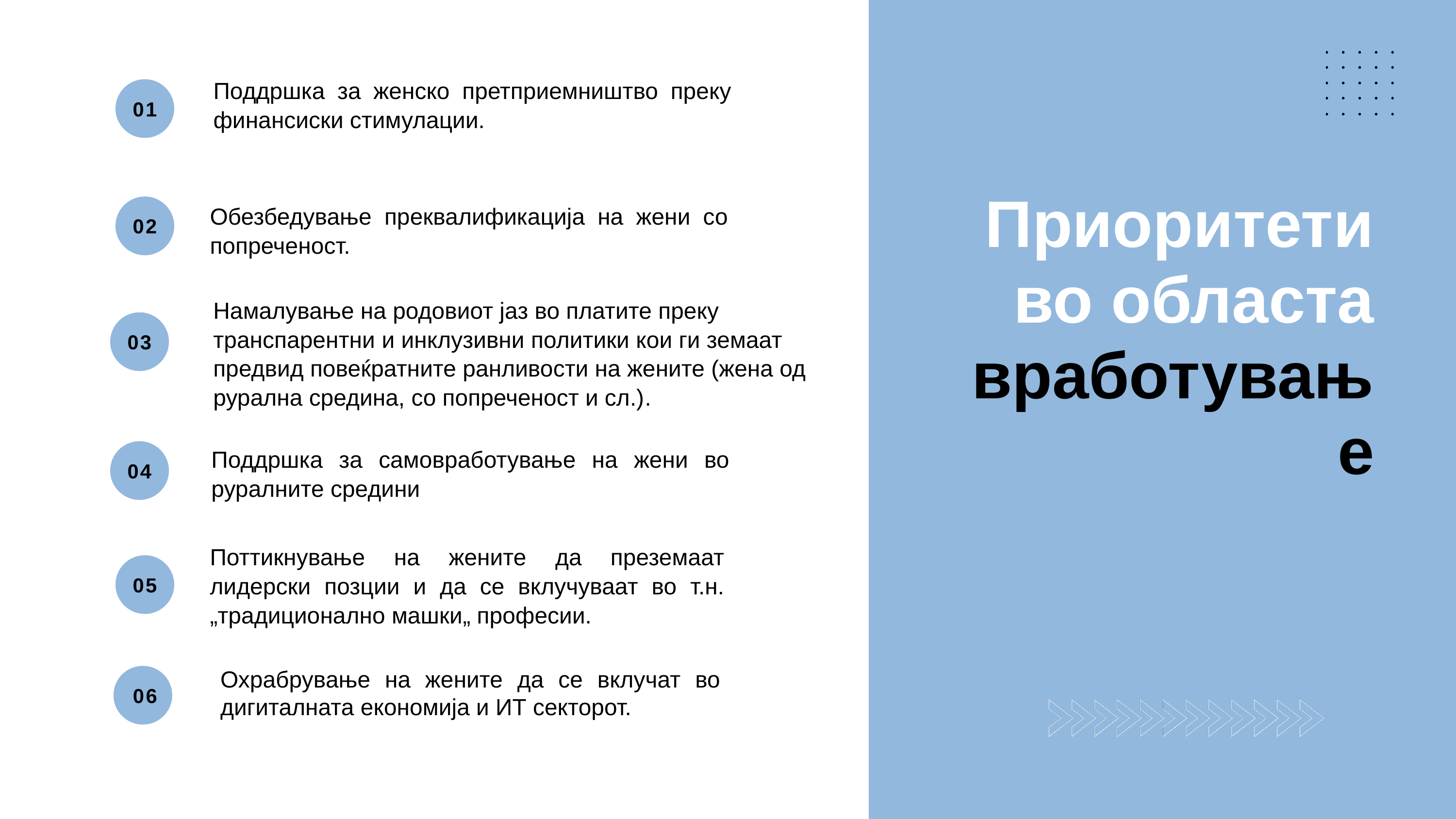

Поддршка за женско претприемништво преку финансиски стимулации.

01
Приоритети во областа вработување

02
Обезбедување преквалификација на жени со попреченост.
Намалување на родовиот јаз во платите преку транспарентни и инклузивни политики кои ги земаат предвид повеќратните ранливости на жените (жена од рурална средина, со попреченост и сл.).

03

04
Поддршка за самовработување на жени во руралните средини
Поттикнување на жените да преземаат лидерски позции и да се вклучуваат во т.н. „традиционално машки„ професии.

05
Охрабрување на жените да се вклучат во дигиталната економија и ИТ секторот.

06